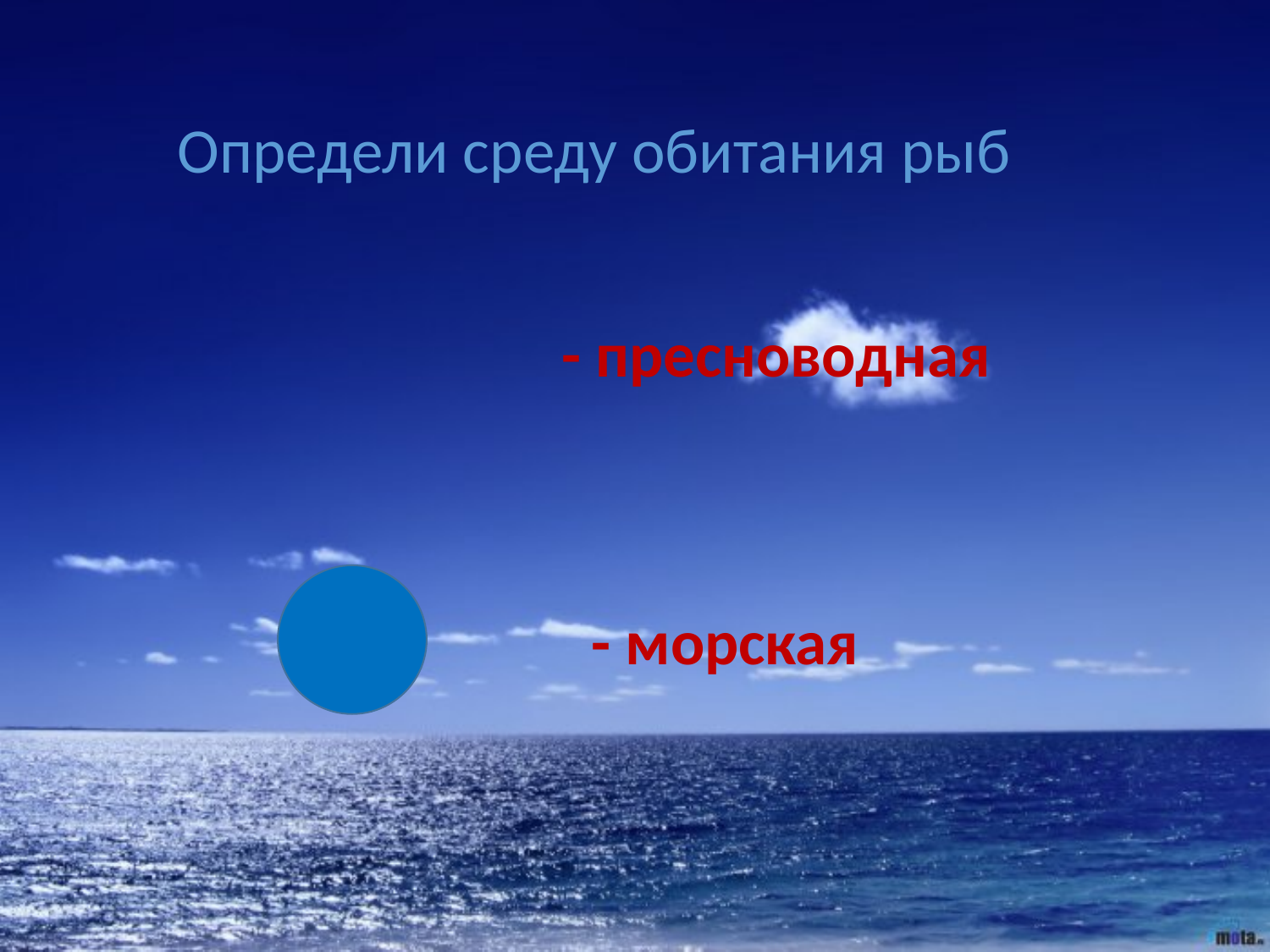

#
Определи среду обитания рыб

   - пресноводная

   - морская